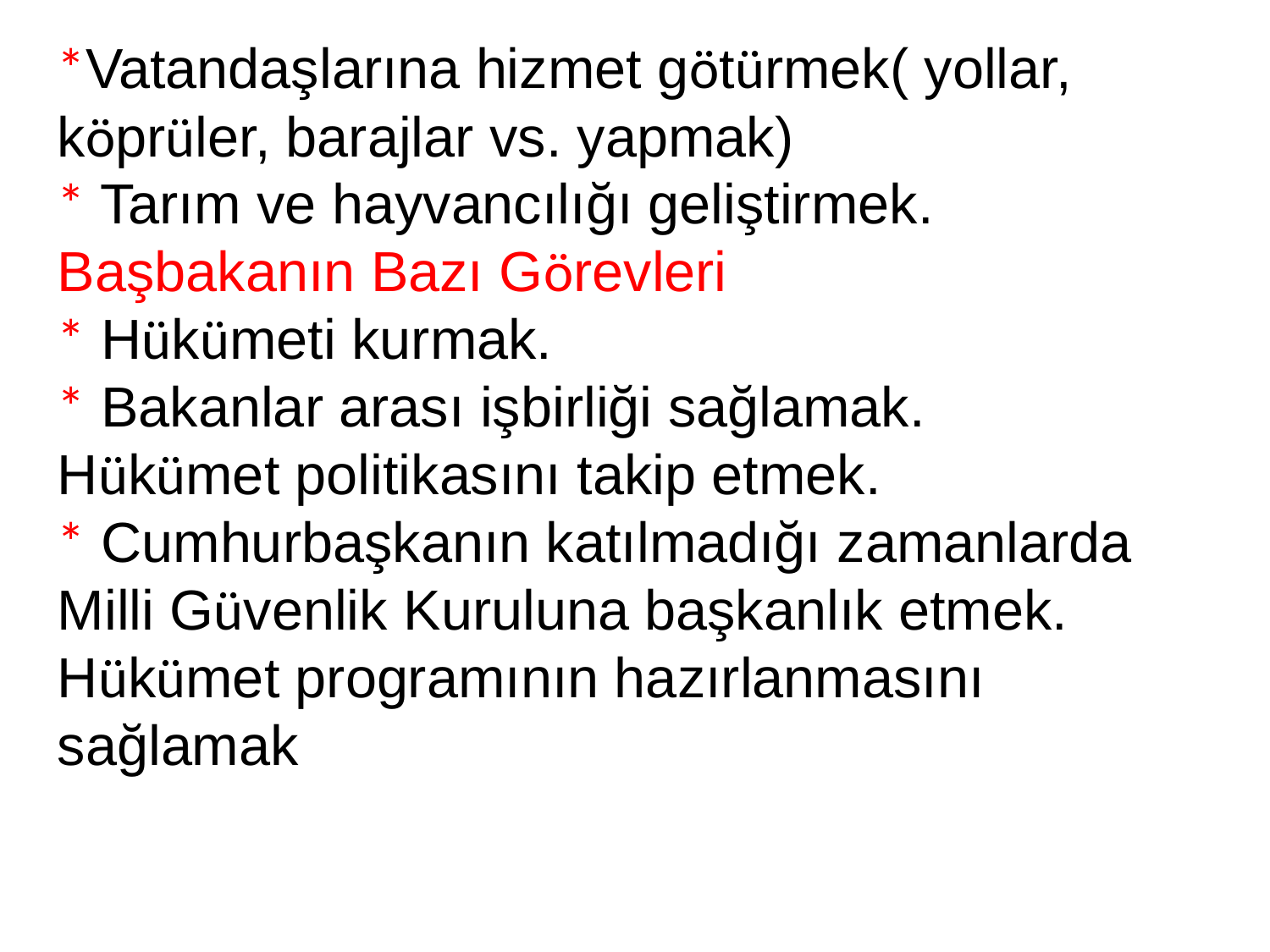

*Vatandaşlarına hizmet götürmek( yollar, köprüler, barajlar vs. yapmak)
* Tarım ve hayvancılığı geliştirmek.
Başbakanın Bazı Görevleri
* Hükümeti kurmak.
* Bakanlar arası işbirliği sağlamak.
Hükümet politikasını takip etmek.
* Cumhurbaşkanın katılmadığı zamanlarda Milli Güvenlik Kuruluna başkanlık etmek.
Hükümet programının hazırlanmasını sağlamak